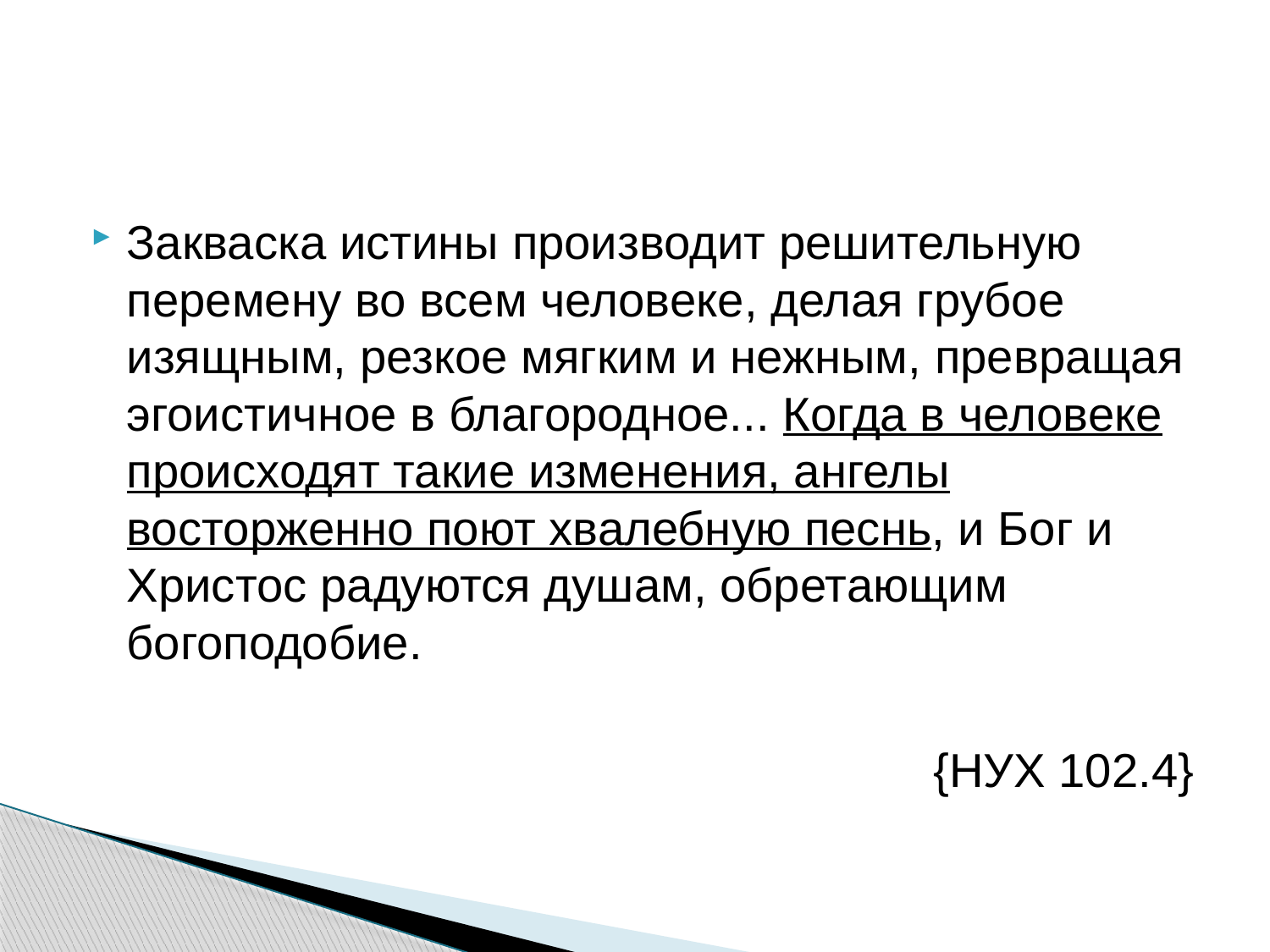

#
Закваска истины производит решительную перемену во всем человеке, делая грубое изящным, резкое мягким и нежным, превращая эгоистичное в благородное... Когда в человеке происходят такие изменения, ангелы восторженно поют хвалебную песнь, и Бог и Христос радуются душам, обретающим богоподобие.

{НУХ 102.4}